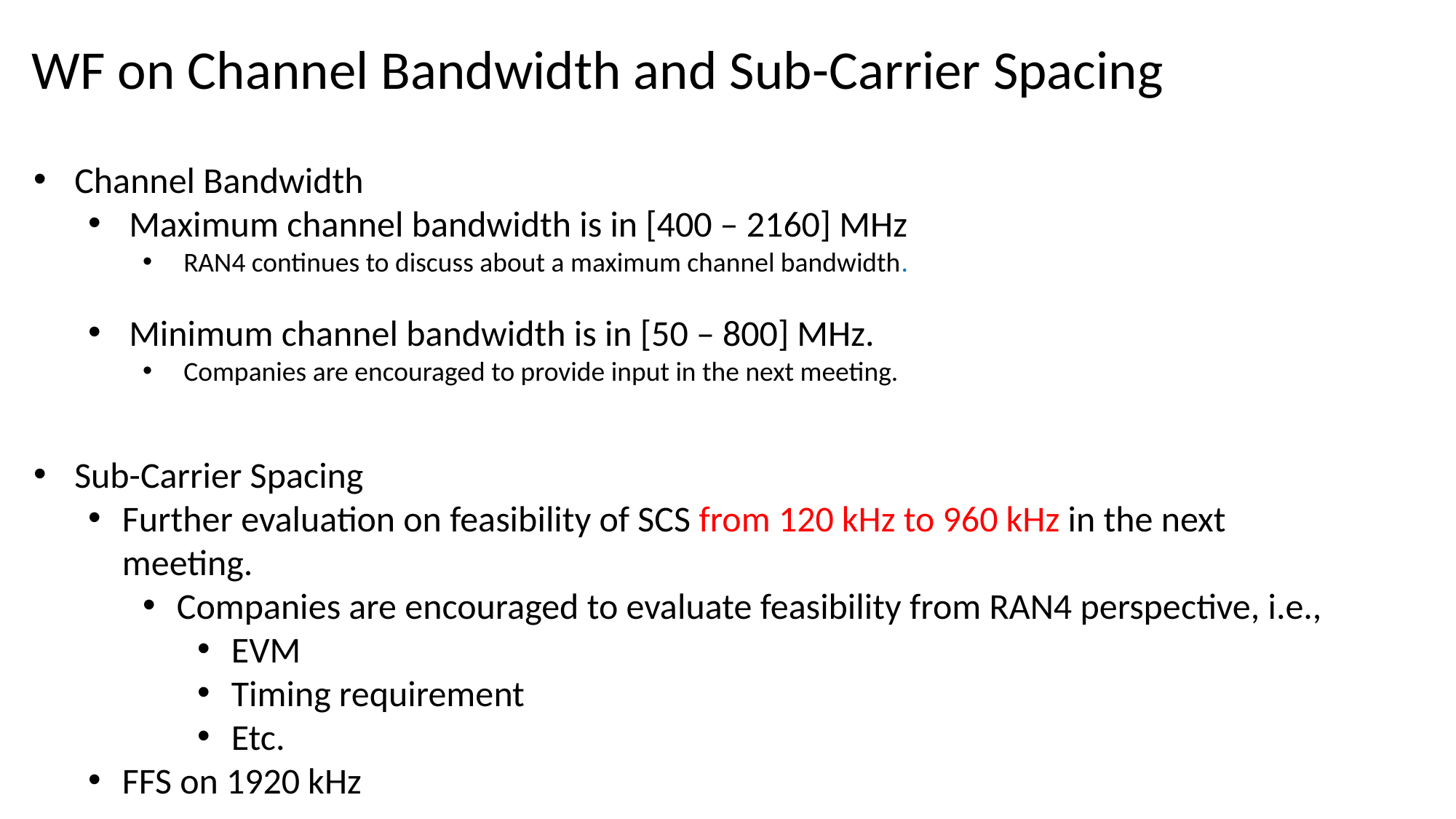

WF on Channel Bandwidth and Sub-Carrier Spacing
Channel Bandwidth
Maximum channel bandwidth is in [400 – 2160] MHz
RAN4 continues to discuss about a maximum channel bandwidth.

Minimum channel bandwidth is in [50 – 800] MHz.
Companies are encouraged to provide input in the next meeting.

Sub-Carrier Spacing
Further evaluation on feasibility of SCS from 120 kHz to 960 kHz in the next meeting.
Companies are encouraged to evaluate feasibility from RAN4 perspective, i.e.,
EVM
Timing requirement
Etc.
FFS on 1920 kHz